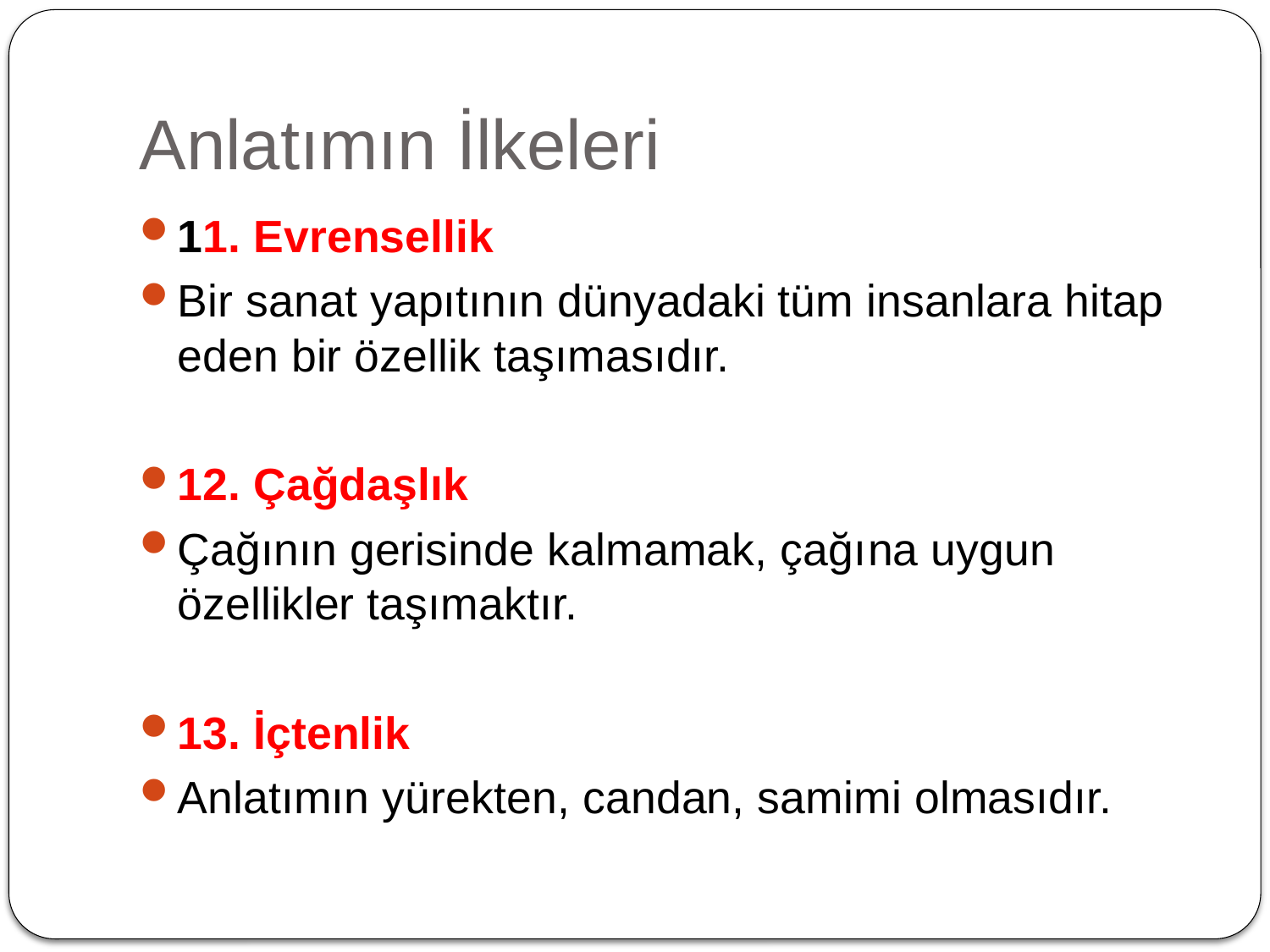

# Anlatımın İlkeleri
11. Evrensellik
Bir sanat yapıtının dünyadaki tüm insanlara hitap eden bir özellik taşımasıdır.

12. Çağdaşlık
Çağının gerisinde kalmamak, çağı­na uygun özellikler taşımaktır.

13. İçtenlik
Anlatımın yürekten, candan, samimi olmasıdır.